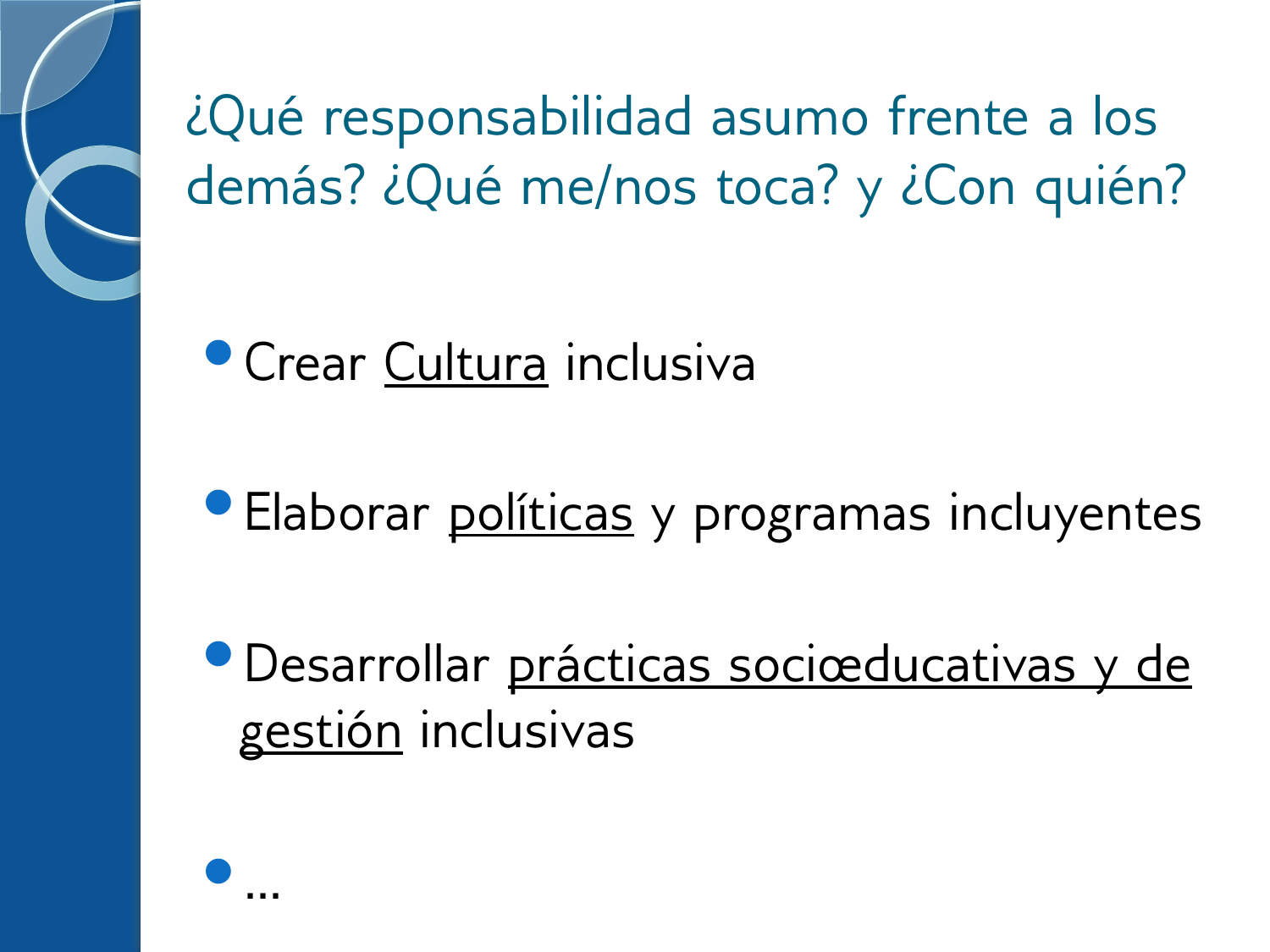

# ¿Qué responsabilidad asumo frente a los demás? ¿Qué me/nos toca? y ¿Con quién?
Crear Cultura inclusiva

Elaborar políticas y programas incluyentes

Desarrollar prácticas socioeducativas y de gestión inclusivas

...